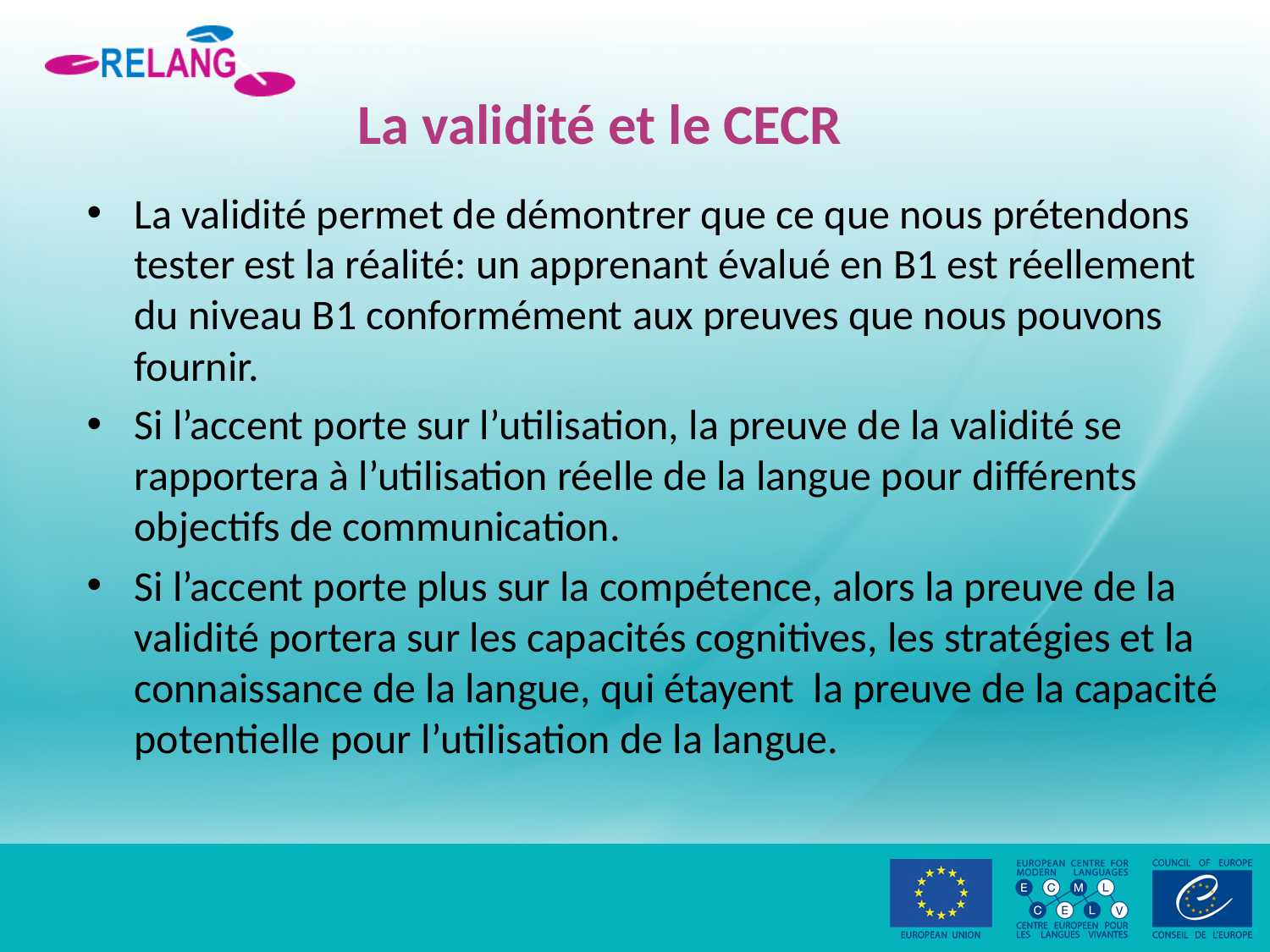

# La validité et le CECR
La validité permet de démontrer que ce que nous prétendons tester est la réalité: un apprenant évalué en B1 est réellement du niveau B1 conformément aux preuves que nous pouvons fournir.
Si l’accent porte sur l’utilisation, la preuve de la validité se rapportera à l’utilisation réelle de la langue pour différents objectifs de communication.
Si l’accent porte plus sur la compétence, alors la preuve de la validité portera sur les capacités cognitives, les stratégies et la connaissance de la langue, qui étayent  la preuve de la capacité potentielle pour l’utilisation de la langue.